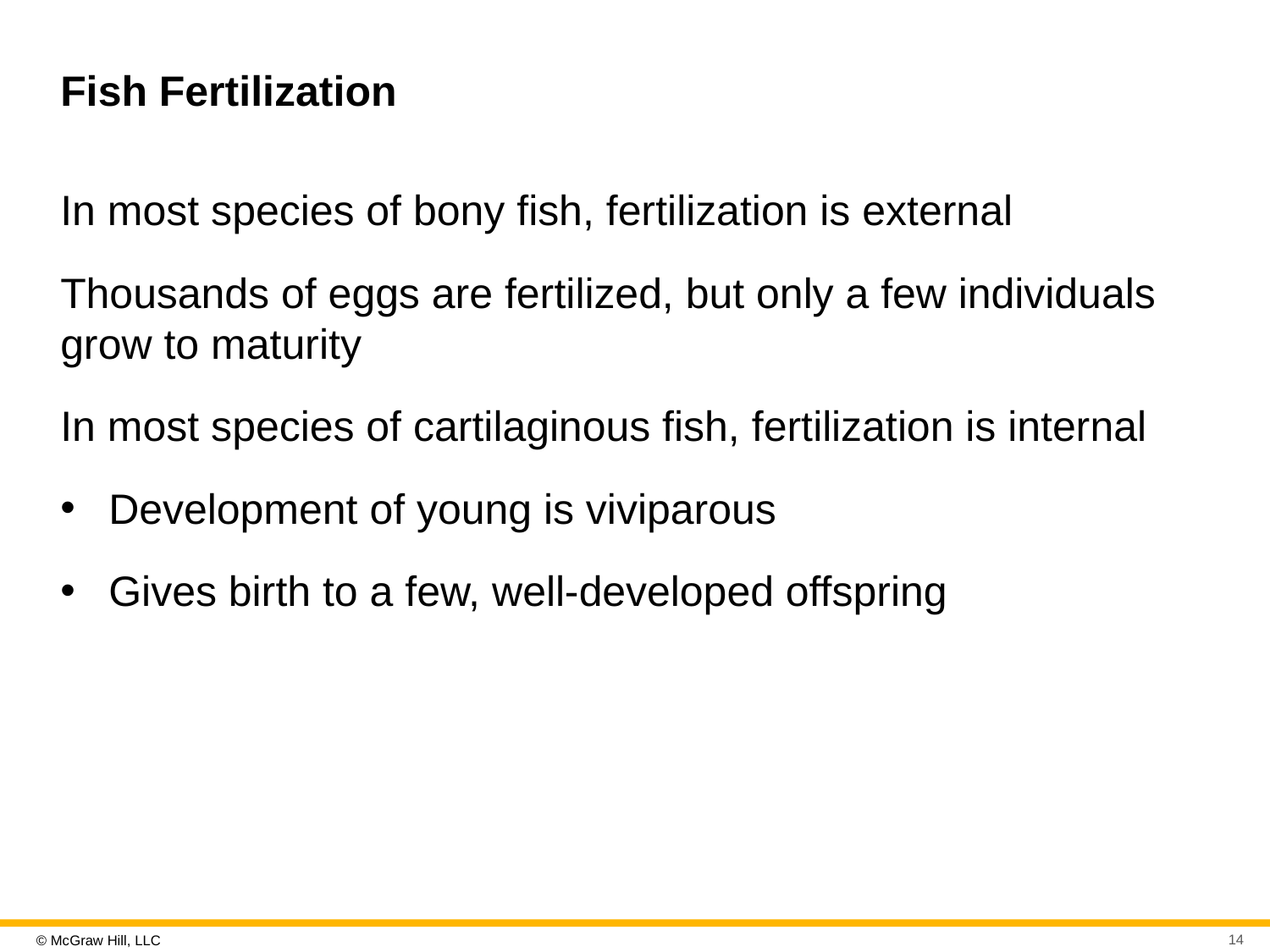

# Fish Fertilization
In most species of bony fish, fertilization is external
Thousands of eggs are fertilized, but only a few individuals grow to maturity
In most species of cartilaginous fish, fertilization is internal
Development of young is viviparous
Gives birth to a few, well-developed offspring
14